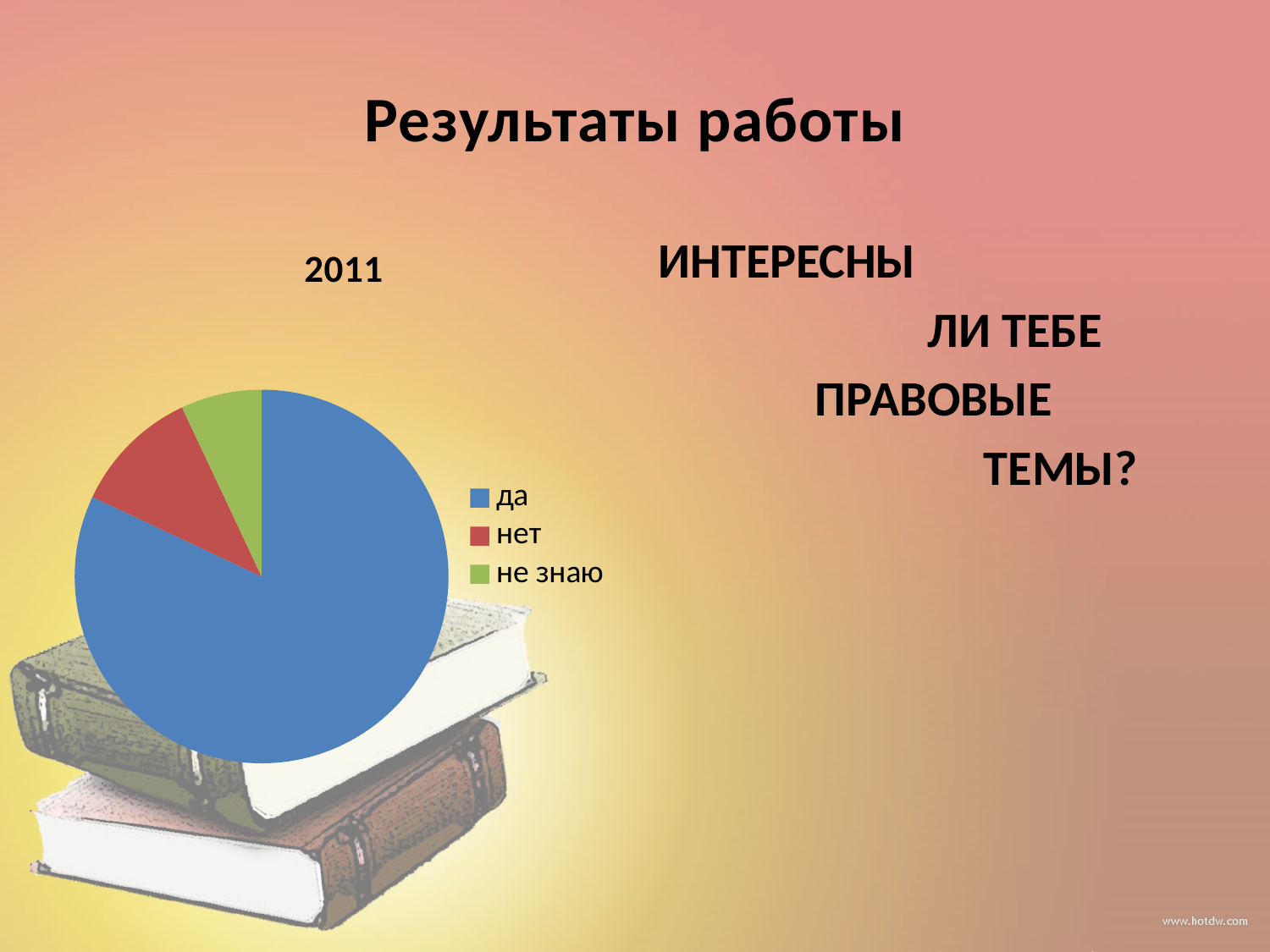

# Результаты работы

### Chart:

| Category | 2011 |
|---|---|
| да | 82.0 |
| нет | 11.0 |
| не знаю | 7.0 |
Интересны
                        ли тебе
              правовые
                             темы?